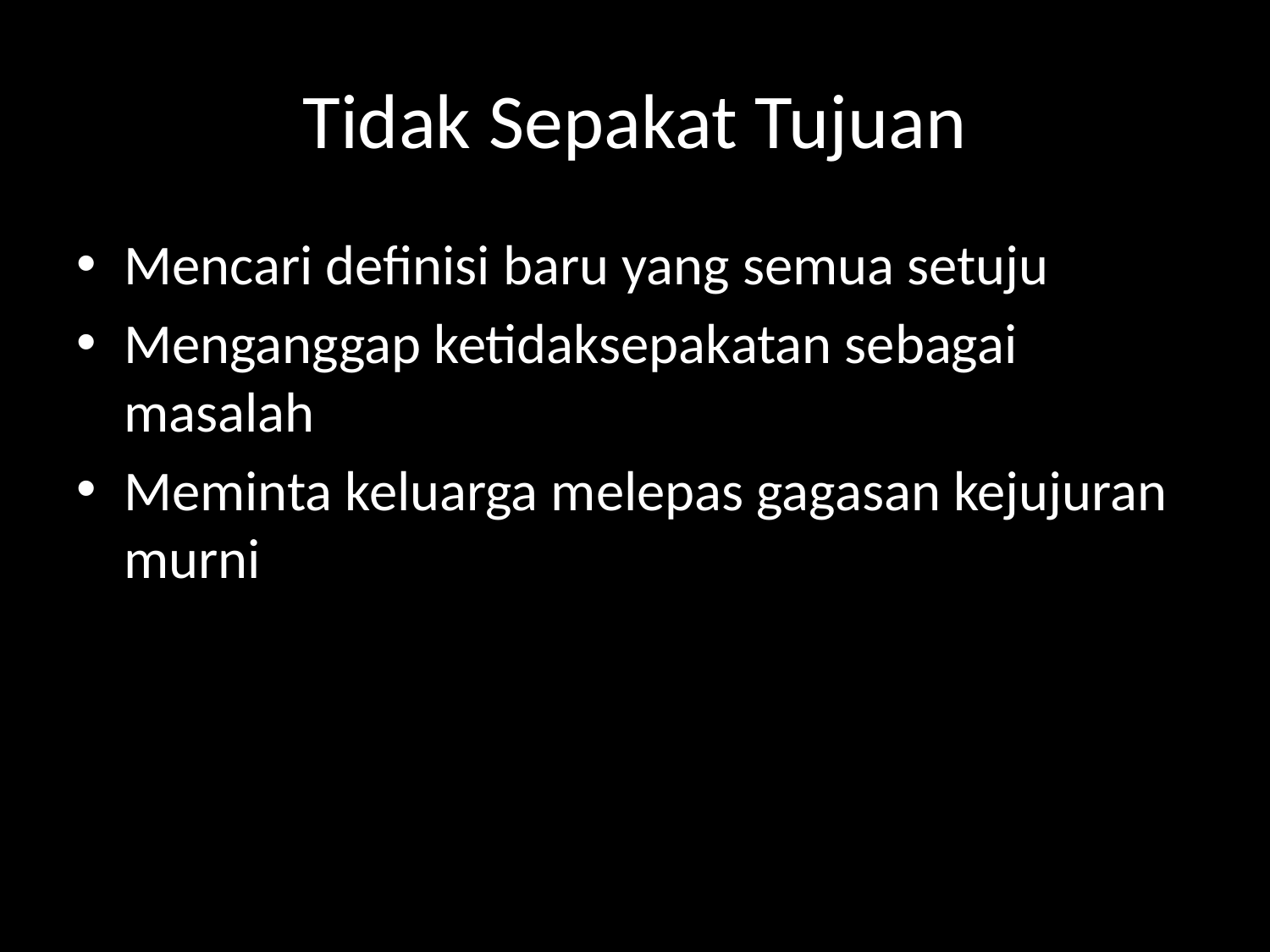

# Tidak Sepakat Tujuan
Mencari definisi baru yang semua setuju
Menganggap ketidaksepakatan sebagai masalah
Meminta keluarga melepas gagasan kejujuran murni